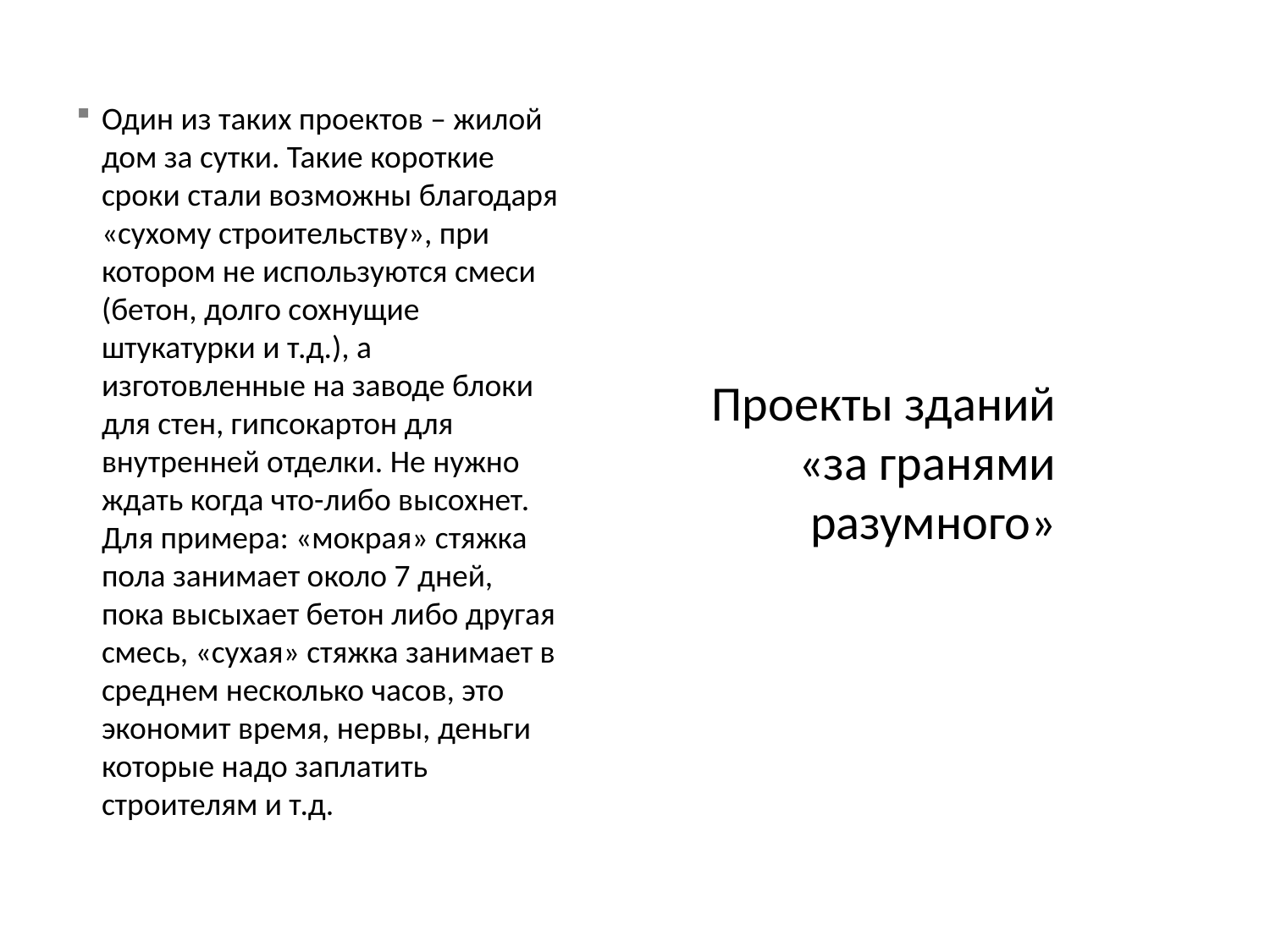

Один из таких проектов – жилой дом за сутки. Такие короткие сроки стали возможны благодаря «сухому строительству», при котором не используются смеси (бетон, долго сохнущие штукатурки и т.д.), а изготовленные на заводе блоки для стен, гипсокартон для внутренней отделки. Не нужно ждать когда что-либо высохнет. Для примера: «мокрая» стяжка пола занимает около 7 дней, пока высыхает бетон либо другая смесь, «сухая» стяжка занимает в среднем несколько часов, это экономит время, нервы, деньги которые надо заплатить строителям и т.д.
# Проекты зданий «за гранями разумного»